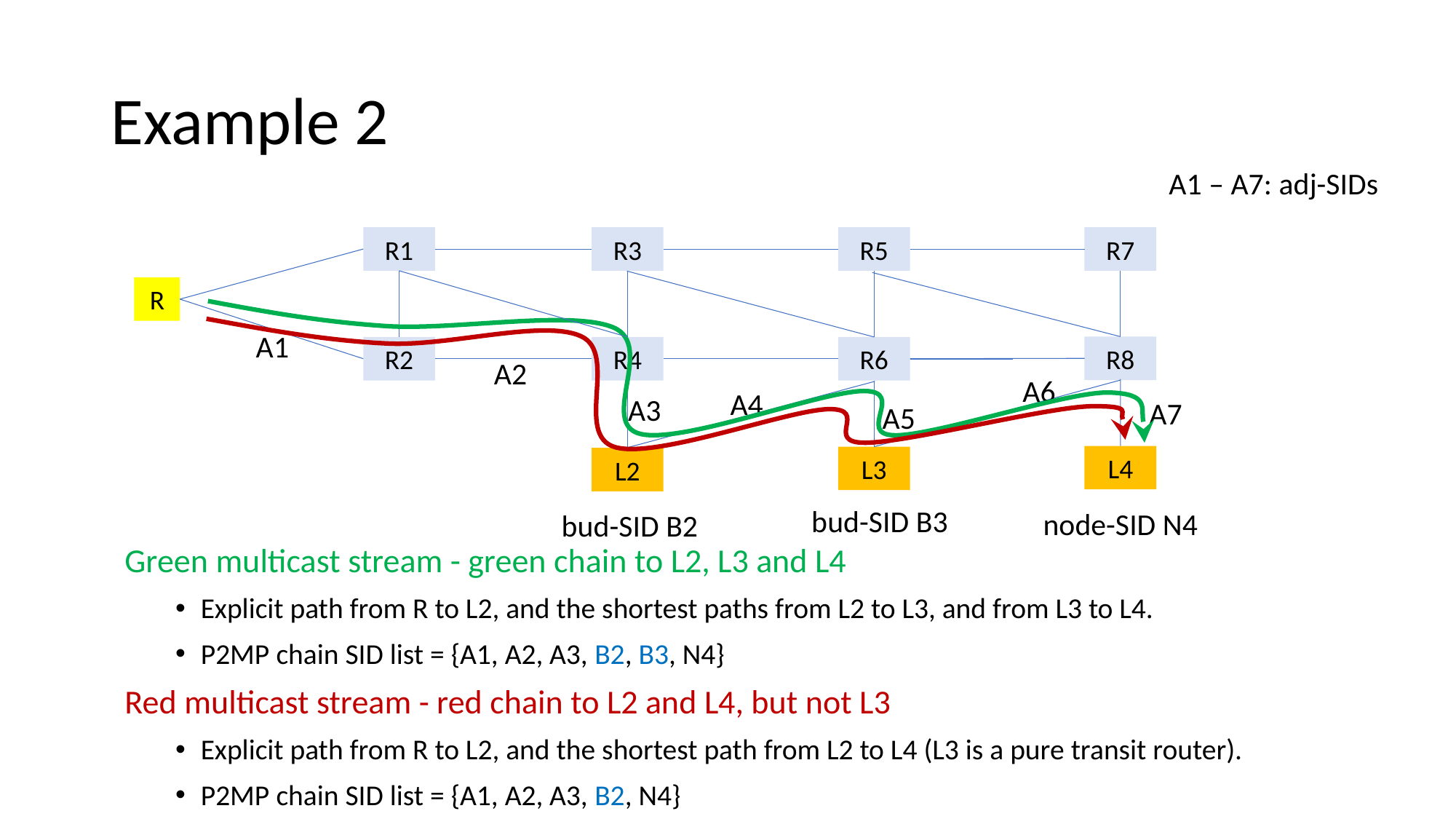

# Example 2
A1 – A7: adj-SIDs
R1
R3
R5
R7
R

A1
R8
R2
R4
R6
A2
A6
A4
A3
A7
A5
L4
L3
L2
bud-SID B3
node-SID N4
bud-SID B2
Green multicast stream - green chain to L2, L3 and L4
Explicit path from R to L2, and the shortest paths from L2 to L3, and from L3 to L4.
P2MP chain SID list = {A1, A2, A3, B2, B3, N4}
Red multicast stream - red chain to L2 and L4, but not L3
Explicit path from R to L2, and the shortest path from L2 to L4 (L3 is a pure transit router).
P2MP chain SID list = {A1, A2, A3, B2, N4}